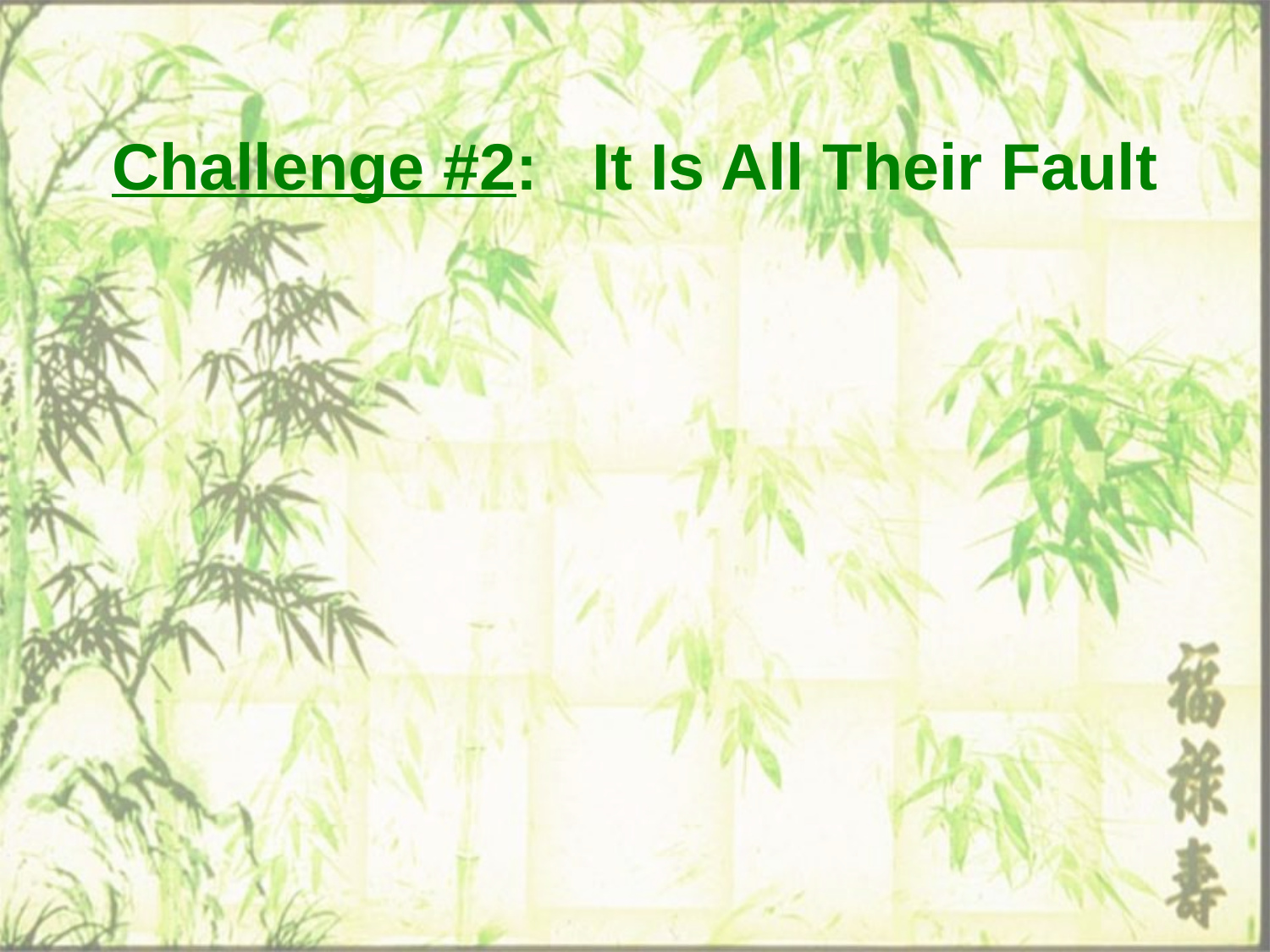

# Challenge #2:   It Is All Their Fault